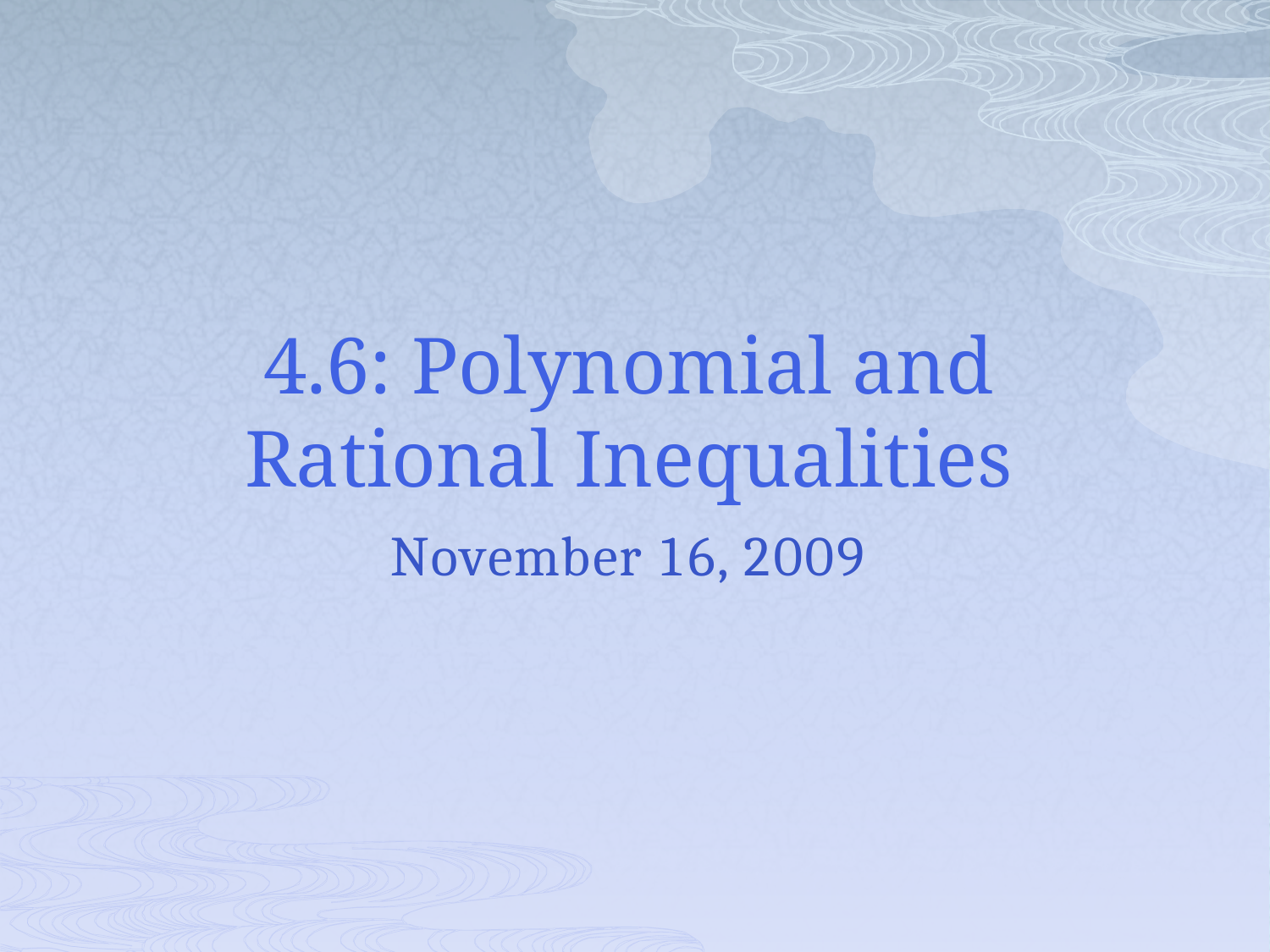

# 4.6: Polynomial and Rational Inequalities
November 16, 2009